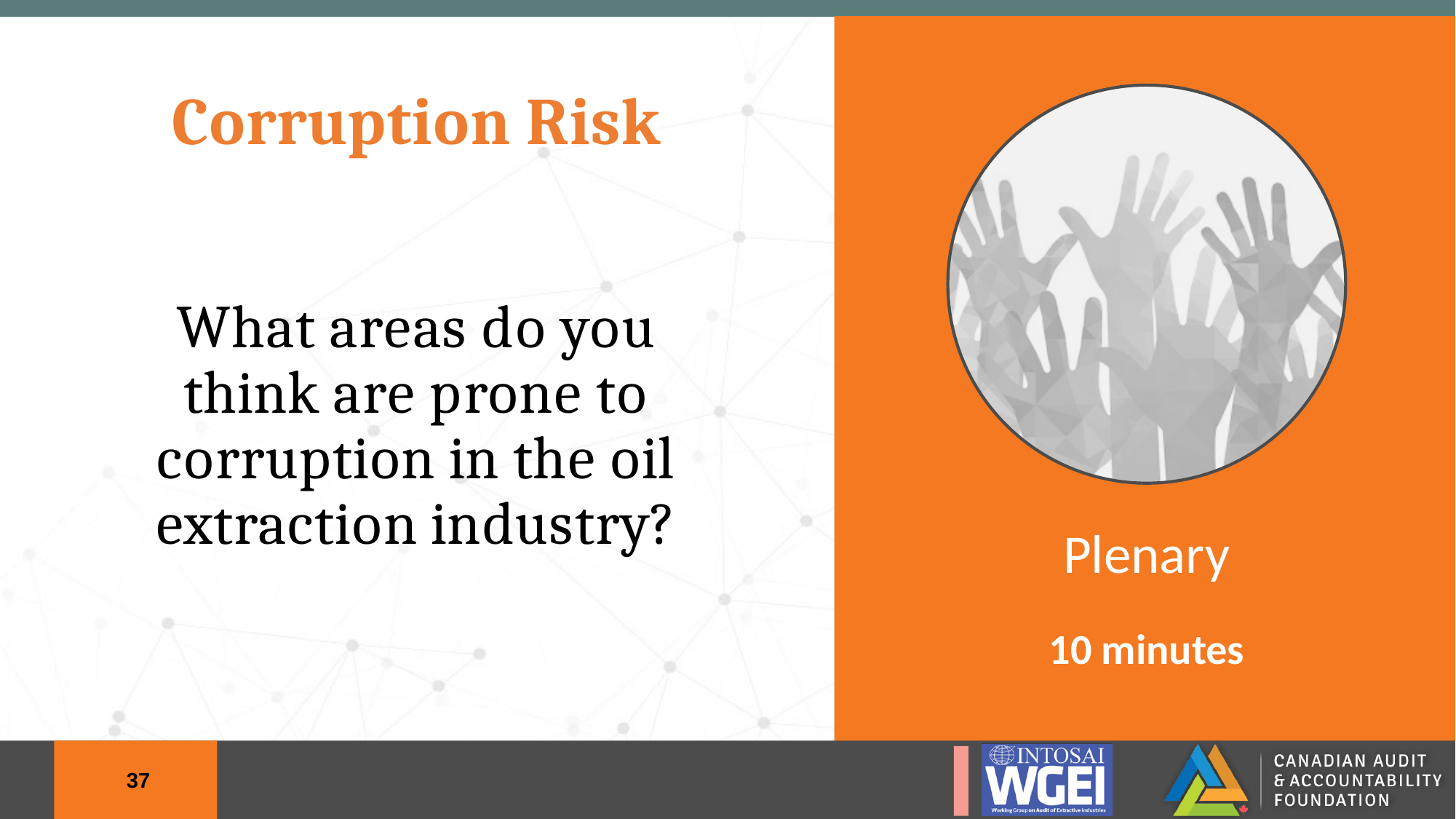

# Corruption Risk

What areas do you think are prone to corruption in the oil extraction industry?
10 minutes